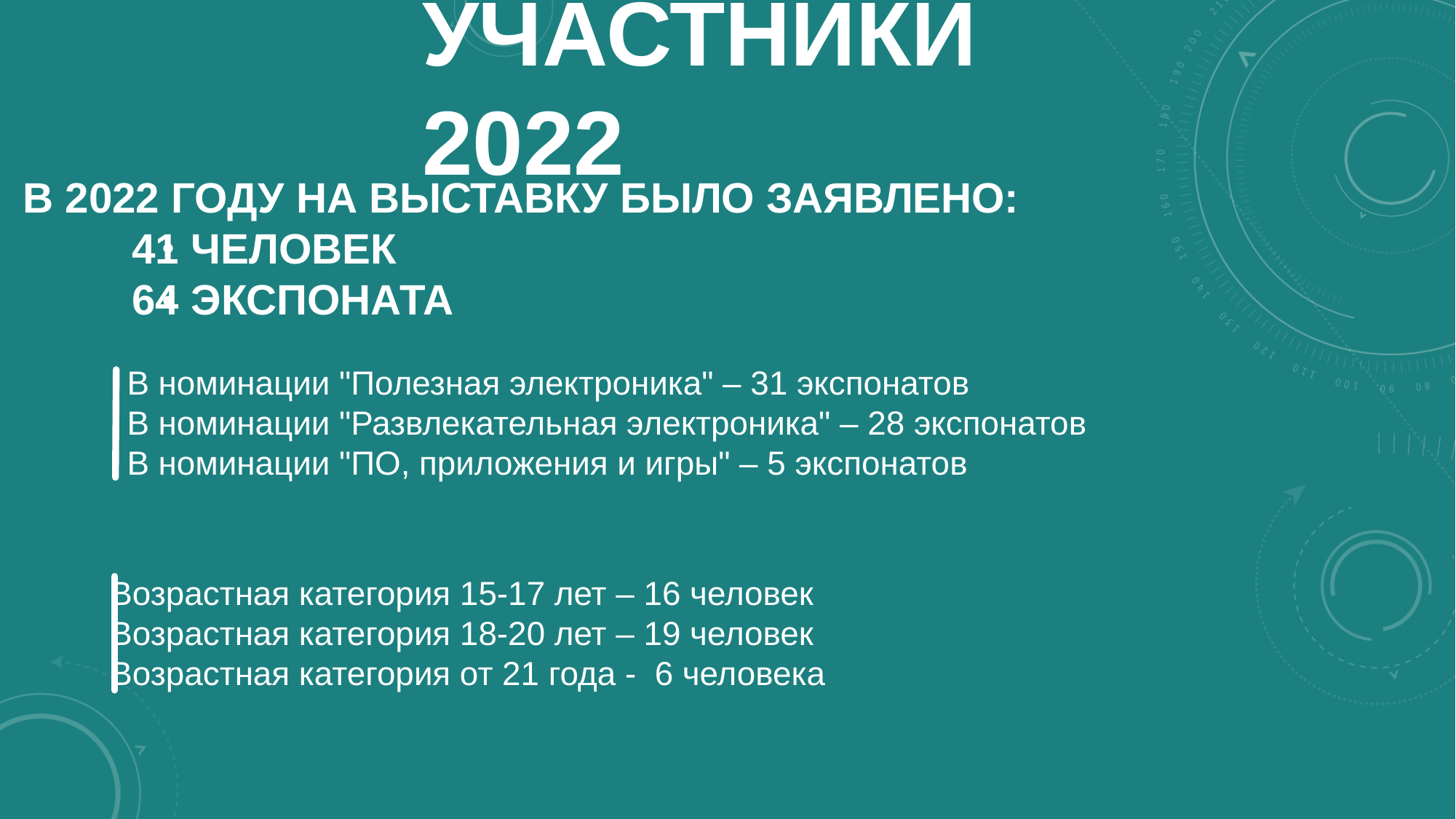

# Участники 2022
В 2022 ГОДУ НА ВЫСТАВКУ БЫЛО ЗАЯВЛЕНО:
	41 ЧЕЛОВЕК
	64 ЭКСПОНАТА

В номинации "Полезная электроника" – 31 экспонатов
В номинации "Развлекательная электроника" – 28 экспонатов
В номинации "ПО, приложения и игры" – 5 экспонатов
Возрастная категория 15-17 лет – 16 человек
Возрастная категория 18-20 лет – 19 человек
Возрастная категория от 21 года -  6 человека